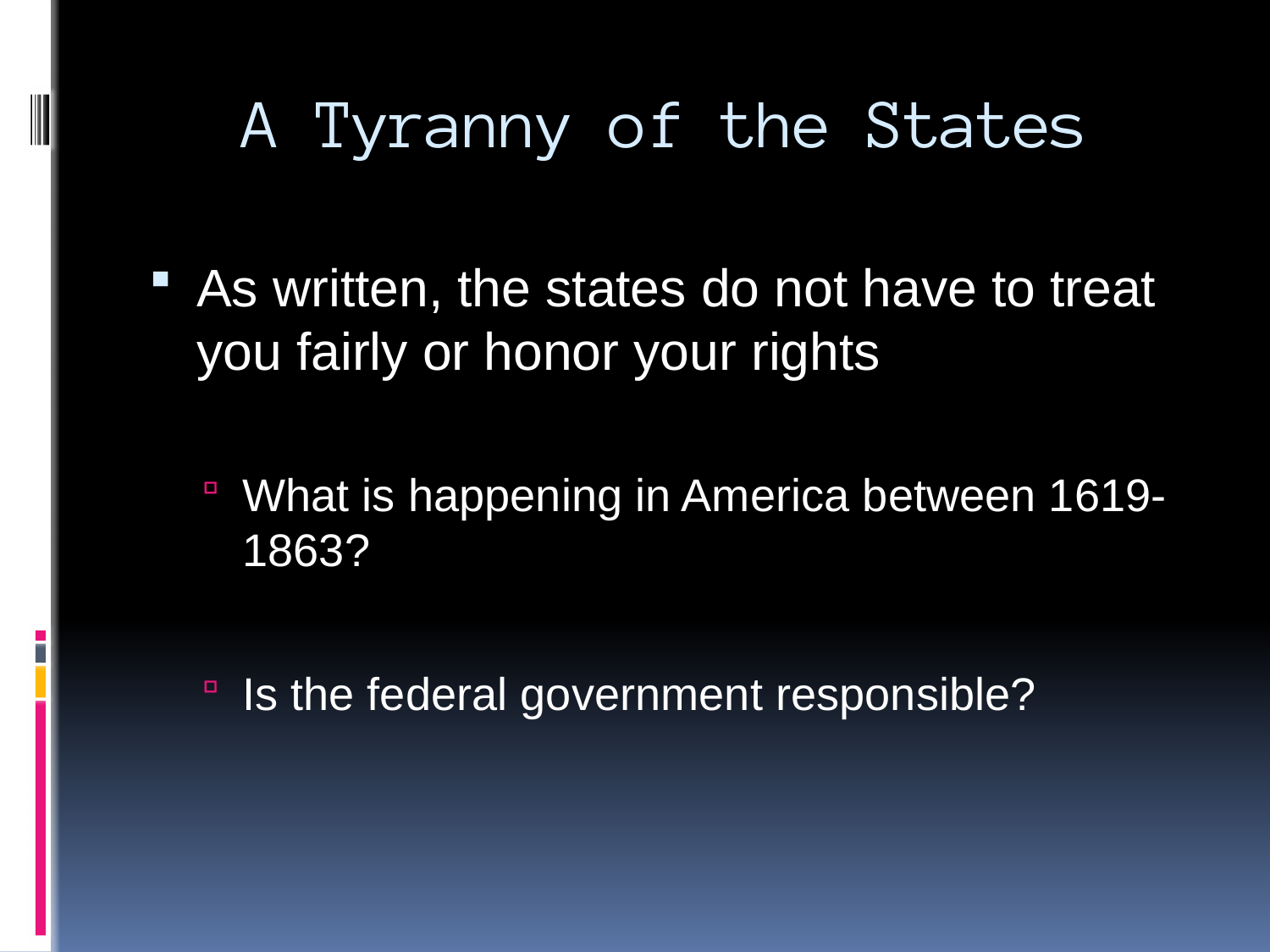

# A Tyranny of the States
As written, the states do not have to treat you fairly or honor your rights

What is happening in America between 1619-1863?

Is the federal government responsible?